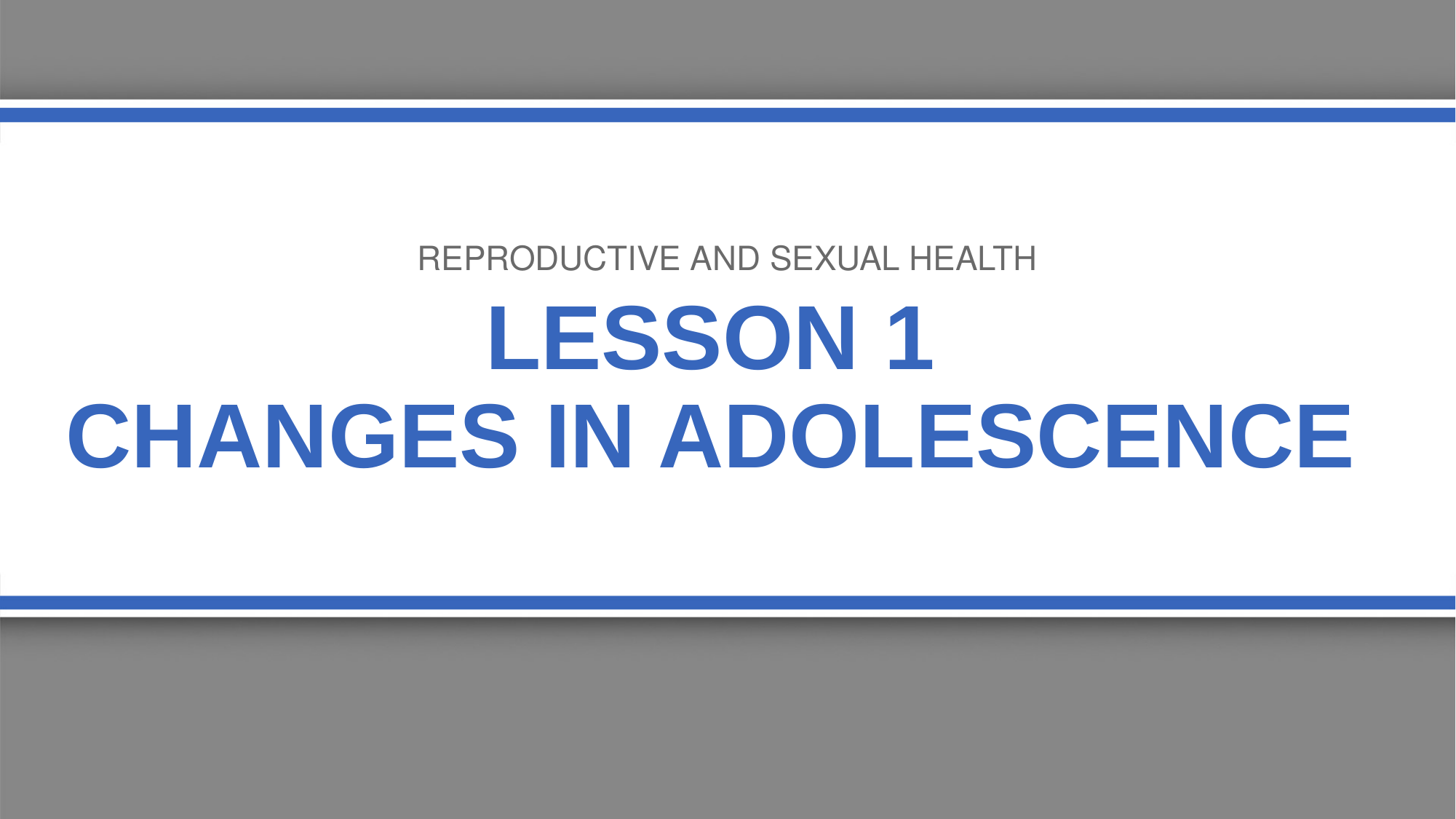

Reproductive and sexual health
# Lesson 1 changes in adolescence